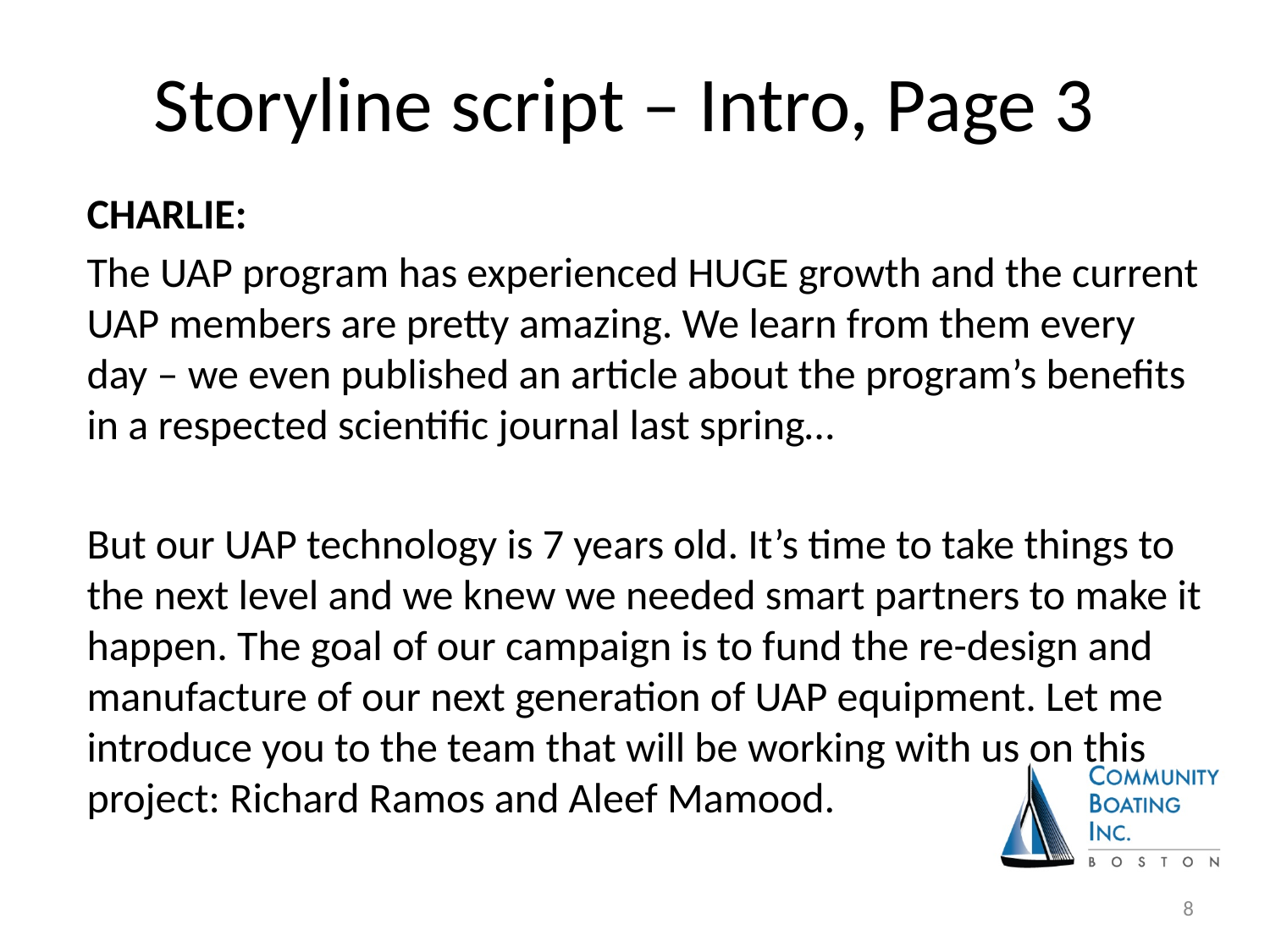

# Storyline script – Intro, Page 3
CHARLIE:
The UAP program has experienced HUGE growth and the current UAP members are pretty amazing. We learn from them every day – we even published an article about the program’s benefits in a respected scientific journal last spring…

But our UAP technology is 7 years old. It’s time to take things to the next level and we knew we needed smart partners to make it happen. The goal of our campaign is to fund the re-design and manufacture of our next generation of UAP equipment. Let me introduce you to the team that will be working with us on this project: Richard Ramos and Aleef Mamood.

8